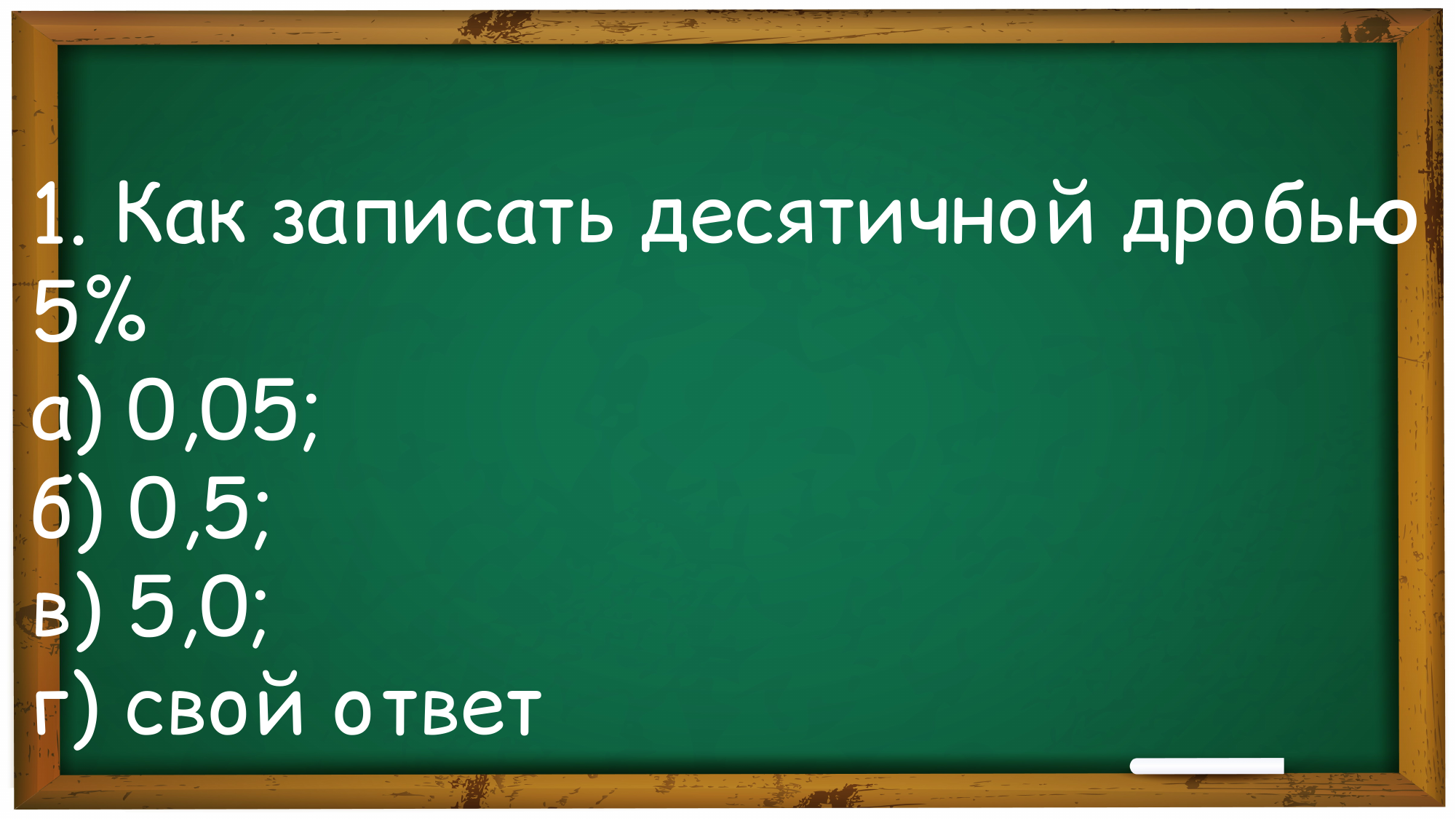

1. Как записать десятичной дробью 5%
а) 0,05; 
б) 0,5; 
в) 5,0; 
г) свой ответ